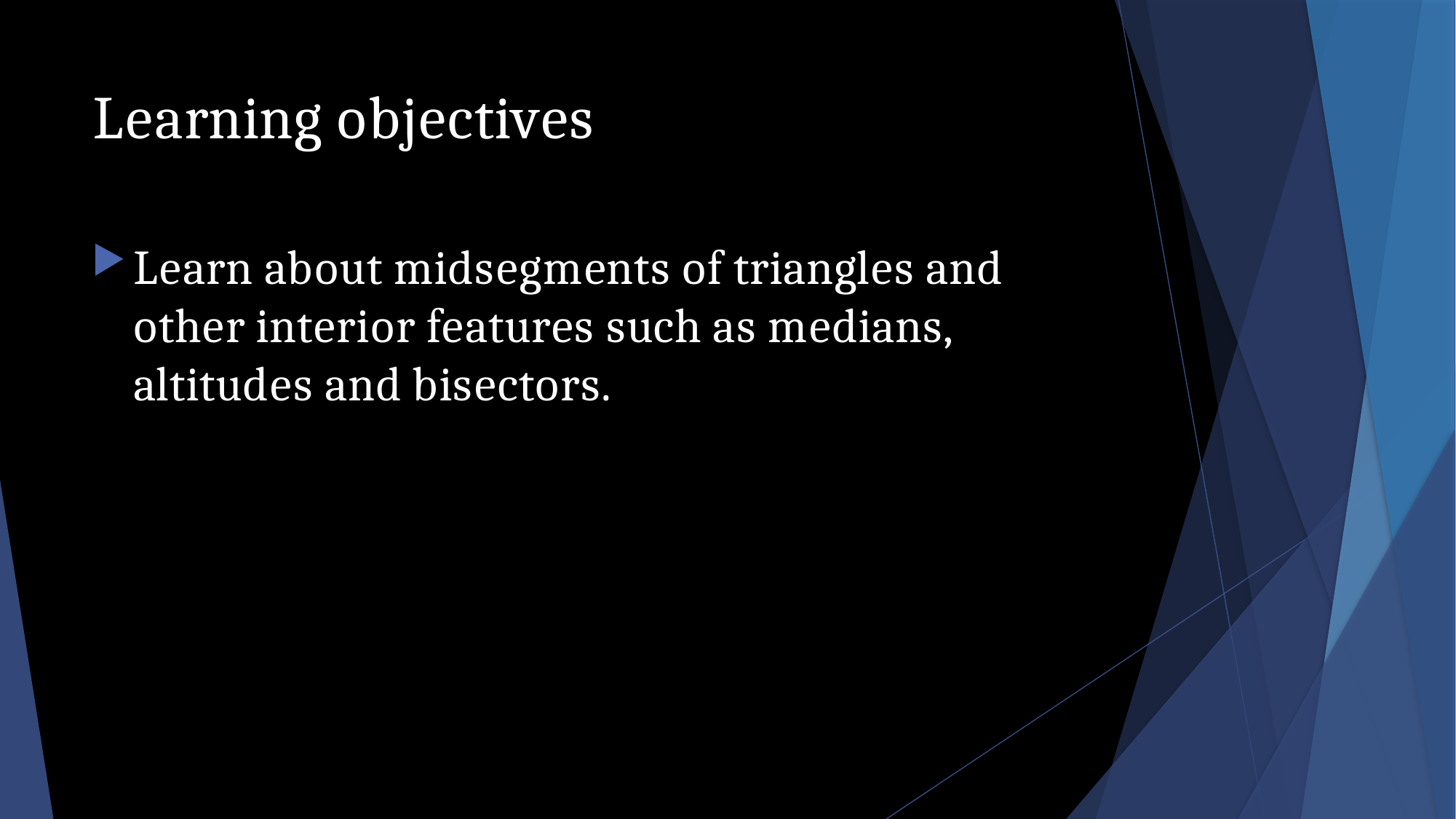

# Learning objectives
Learn about midsegments of triangles and other interior features such as medians, altitudes and bisectors.